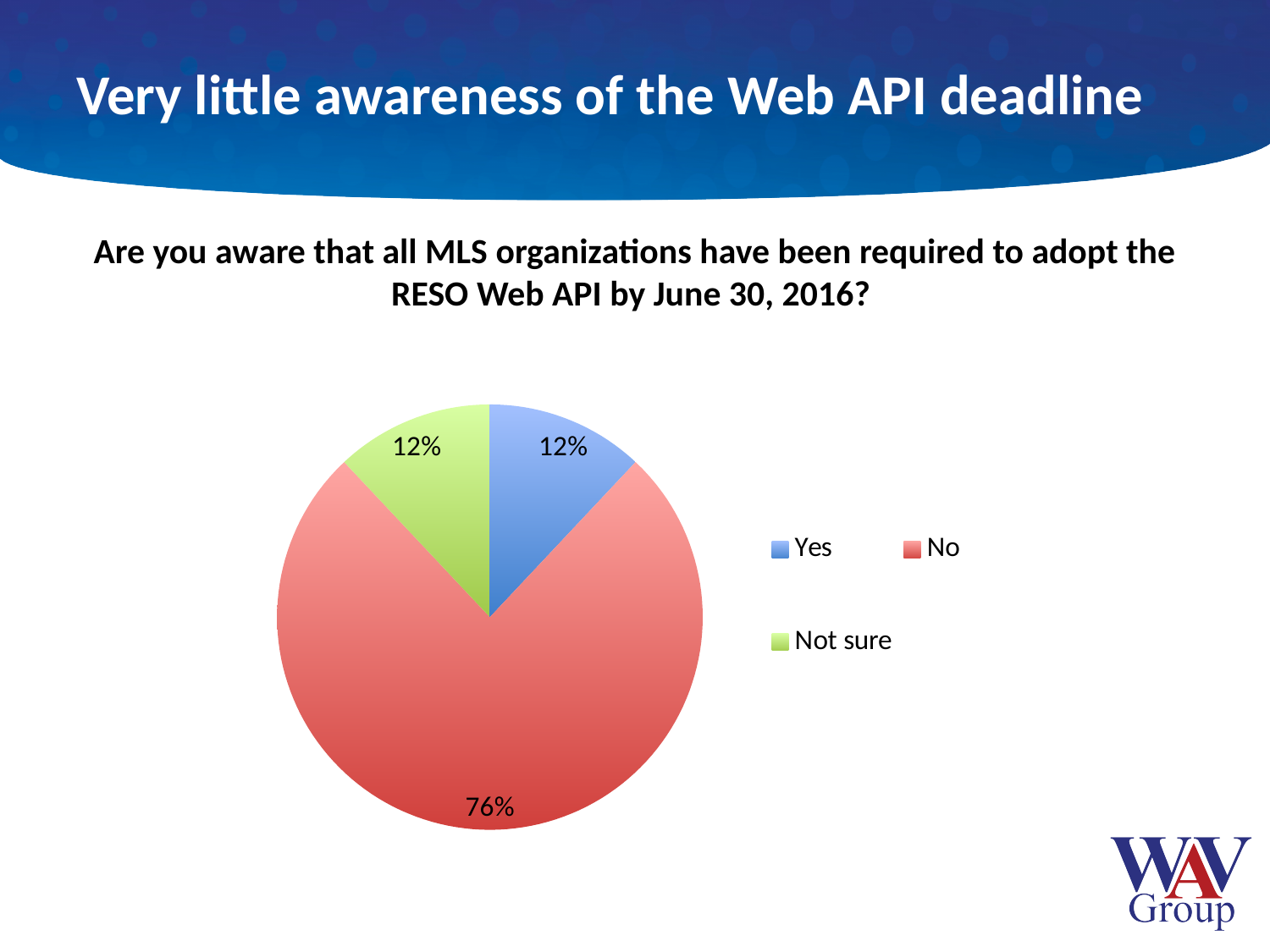

# Very little awareness of the Web API deadline
Are you aware that all MLS organizations have been required to adopt the RESO Web API by June 30, 2016?

### Chart

| Category |  |
|---|---|
| Yes | 0.12 |
| No | 0.76 |
| Not sure | 0.12 |